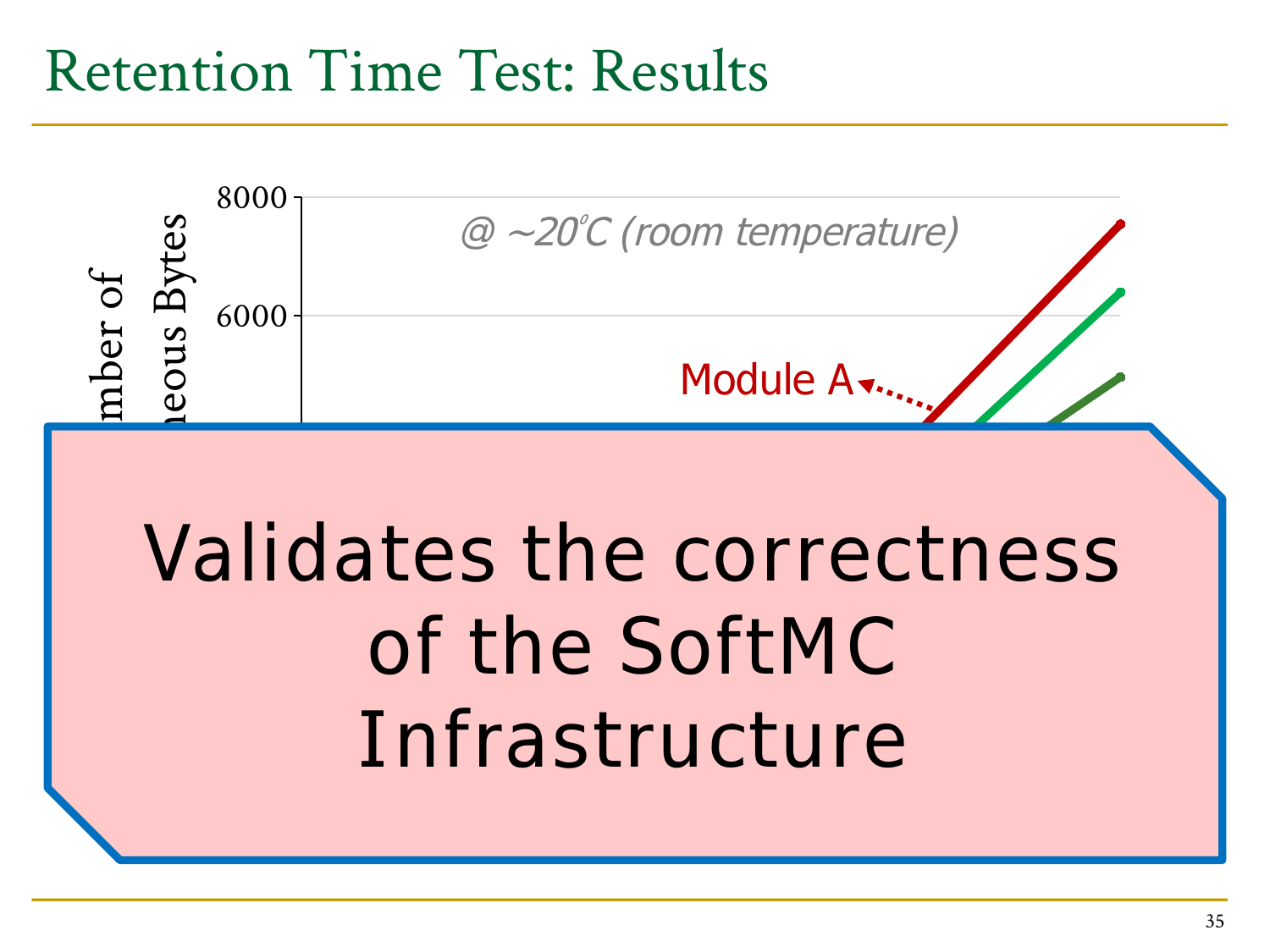

# Retention Time Test: Results

### Chart

| Category | Module A | Module B | Module C |
|---|---|---|---|
@ ~20⁰C (room temperature)
Module A
Module B
Validates the correctness of the SoftMC Infrastructure
Module C
35